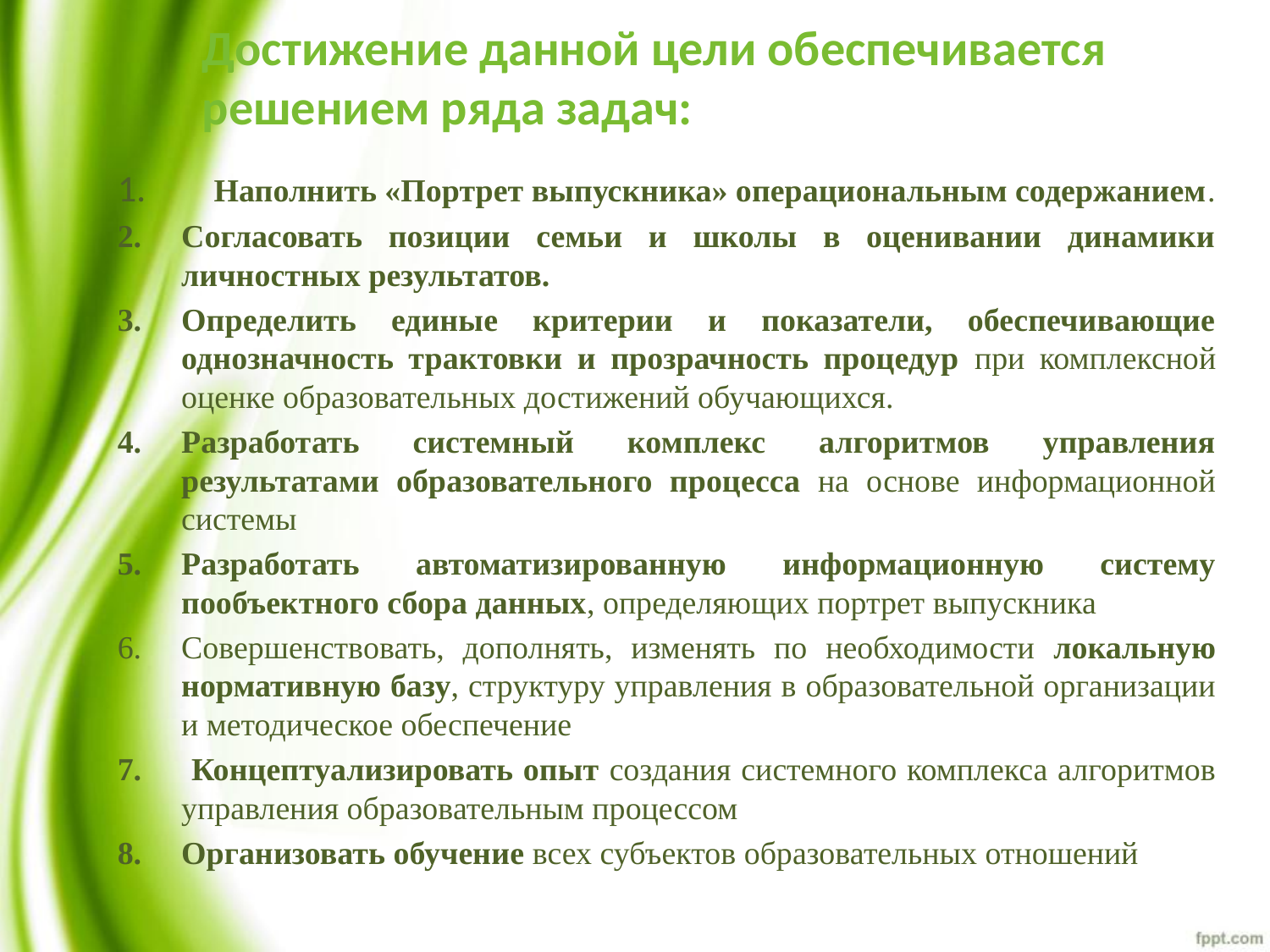

# Достижение данной цели обеспечивается решением ряда задач:
1.	Наполнить «Портрет выпускника» операциональным содержанием.
Согласовать позиции семьи и школы в оценивании динамики личностных результатов.
Определить единые критерии и показатели, обеспечивающие однозначность трактовки и прозрачность процедур при комплексной оценке образовательных достижений обучающихся.
Разработать системный комплекс алгоритмов управления результатами образовательного процесса на основе информационной системы
Разработать автоматизированную информационную систему пообъектного сбора данных, определяющих портрет выпускника
Совершенствовать, дополнять, изменять по необходимости локальную нормативную базу, структуру управления в образовательной организации и методическое обеспечение
 Концептуализировать опыт создания системного комплекса алгоритмов управления образовательным процессом
Организовать обучение всех субъектов образовательных отношений